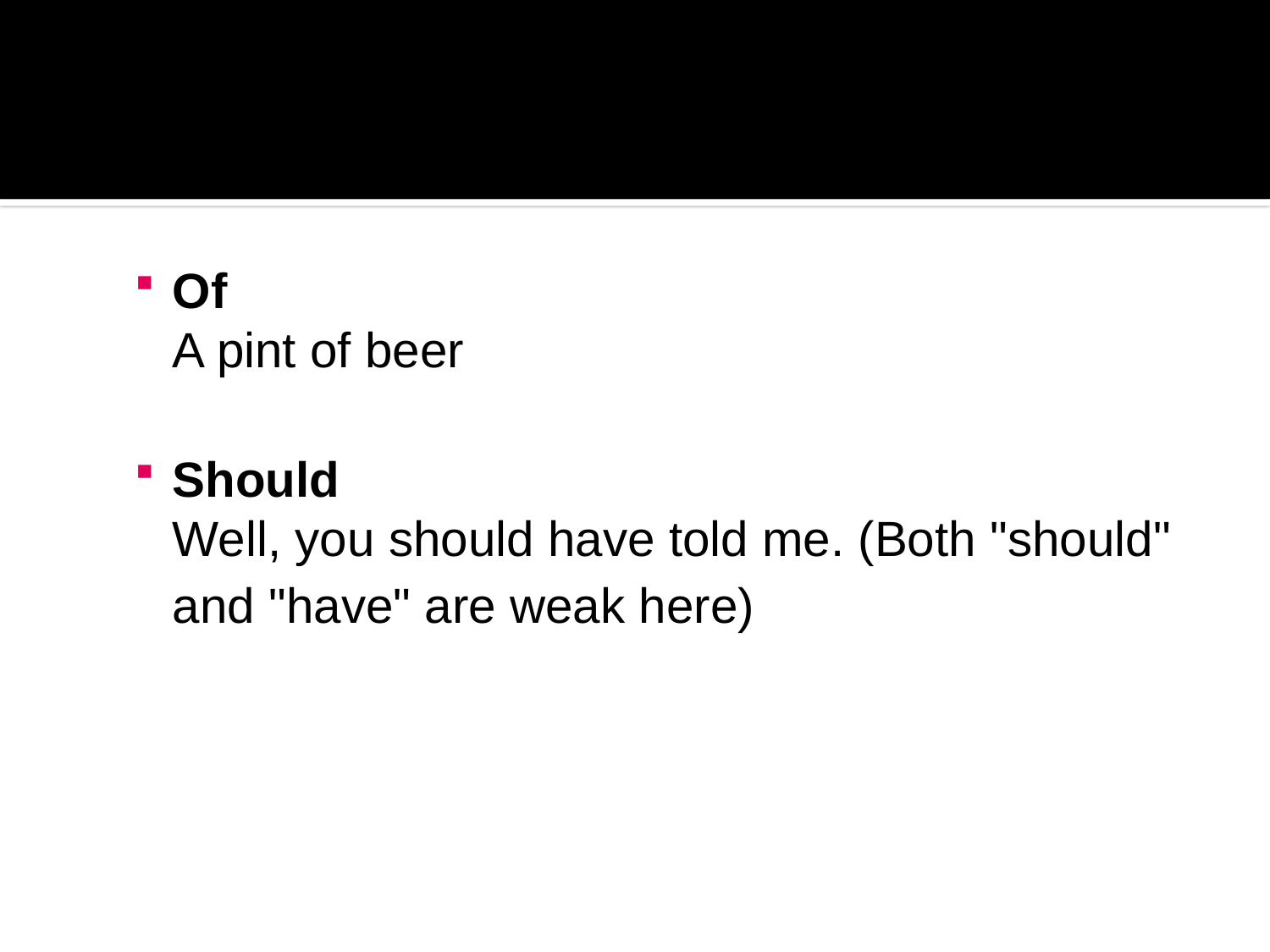

#
Of
A pint of beer
Should
Well, you should have told me. (Both "should" and "have" are weak here)